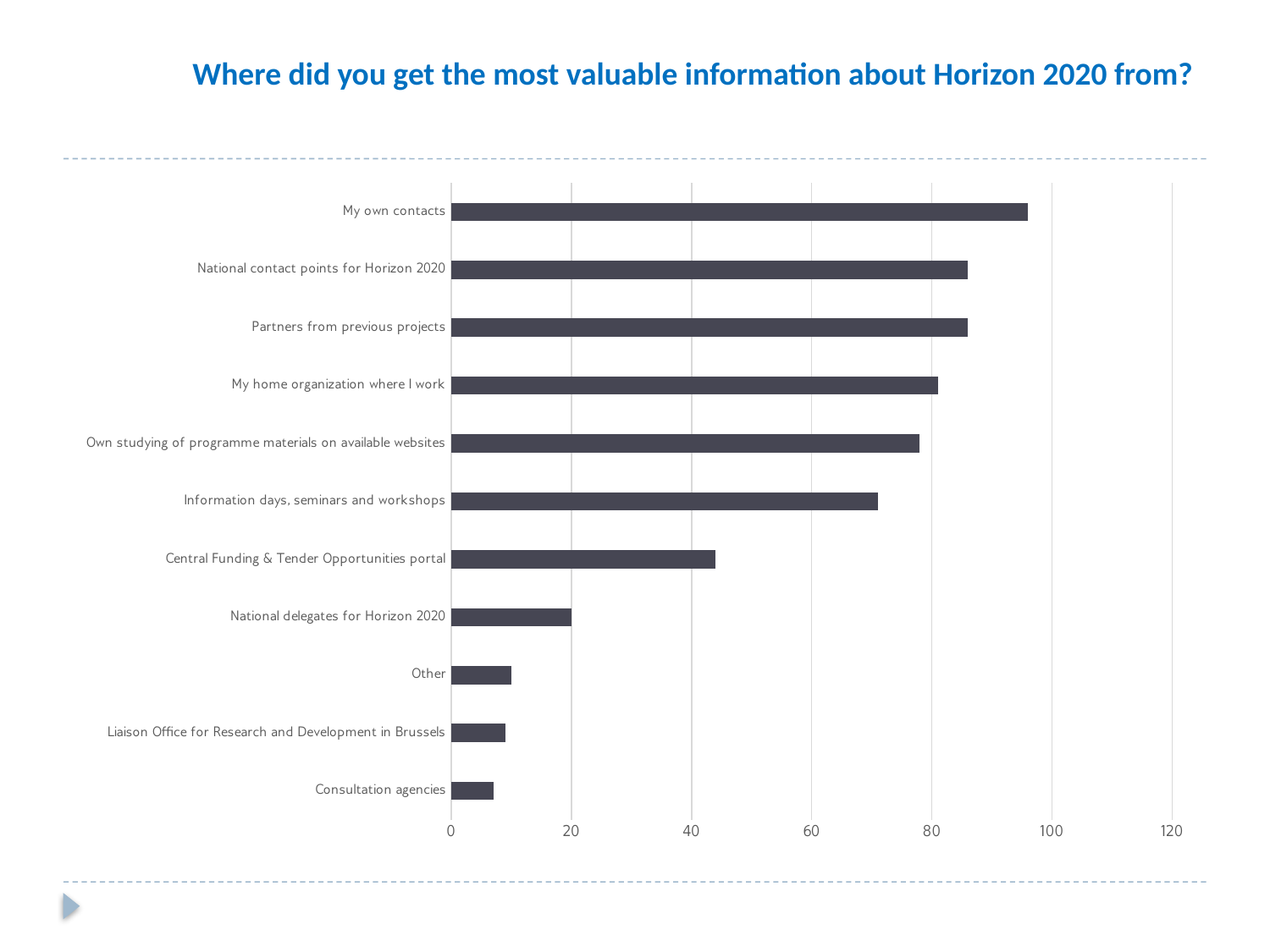

# Where did you get the most valuable information about Horizon 2020 from?

### Chart

| Category |  |
|---|---|
| Consultation agencies | 7.0 |
| Liaison Office for Research and Development in Brussels | 9.0 |
| Other | 10.0 |
| National delegates for Horizon 2020 | 20.0 |
| Central Funding & Tender Opportunities portal | 44.0 |
| Information days, seminars and workshops | 71.0 |
| Own studying of programme materials on available websites | 78.0 |
| My home organization where I work | 81.0 |
| Partners from previous projects | 86.0 |
| National contact points for Horizon 2020 | 86.0 |
| My own contacts | 96.0 |